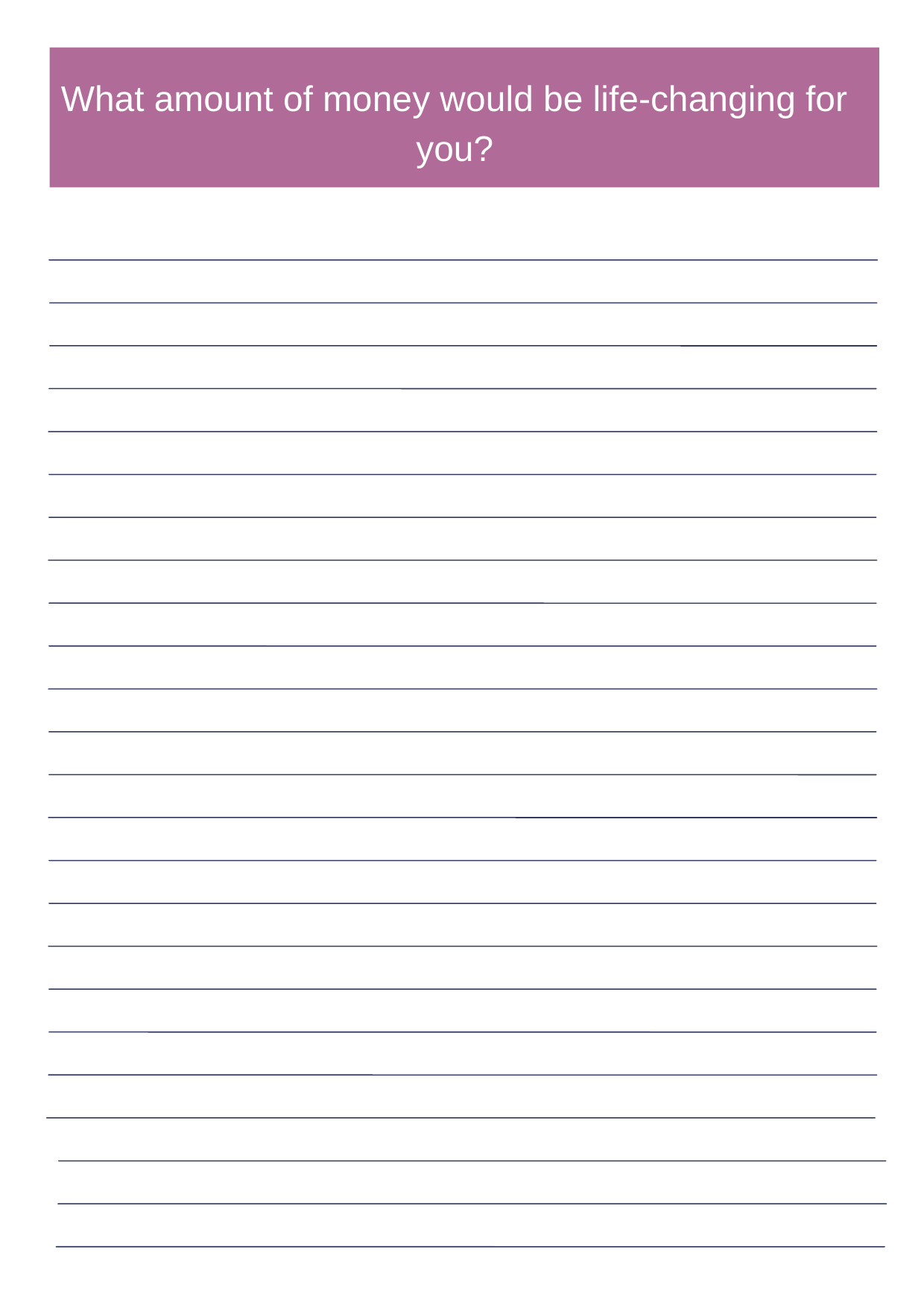

What amount of money would be life-changing for you?